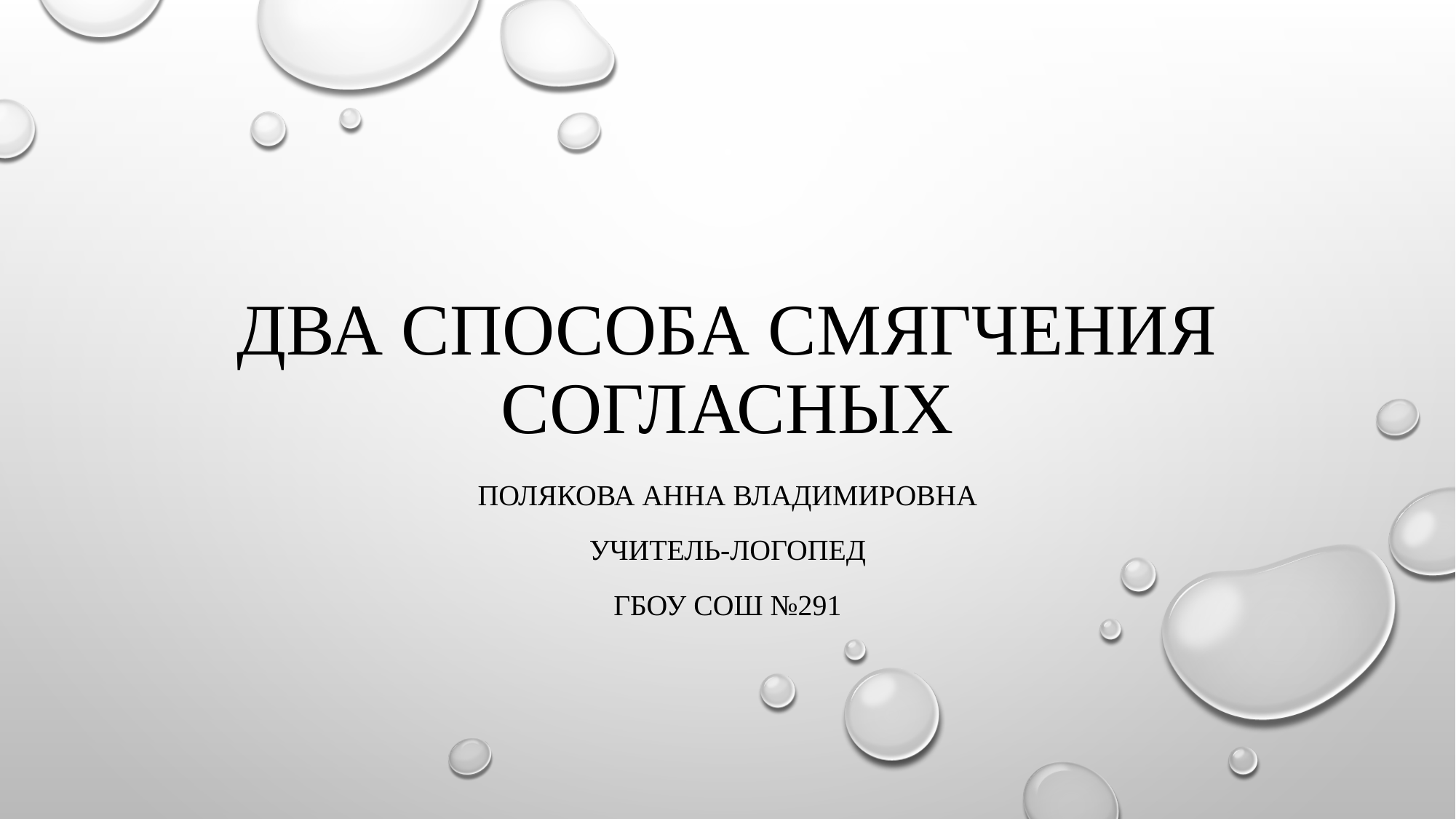

# Два способа смягчения согласных
Полякова АННА ВЛАДИМИРОВНА
Учитель-логопед
ГБОУ СОШ №291